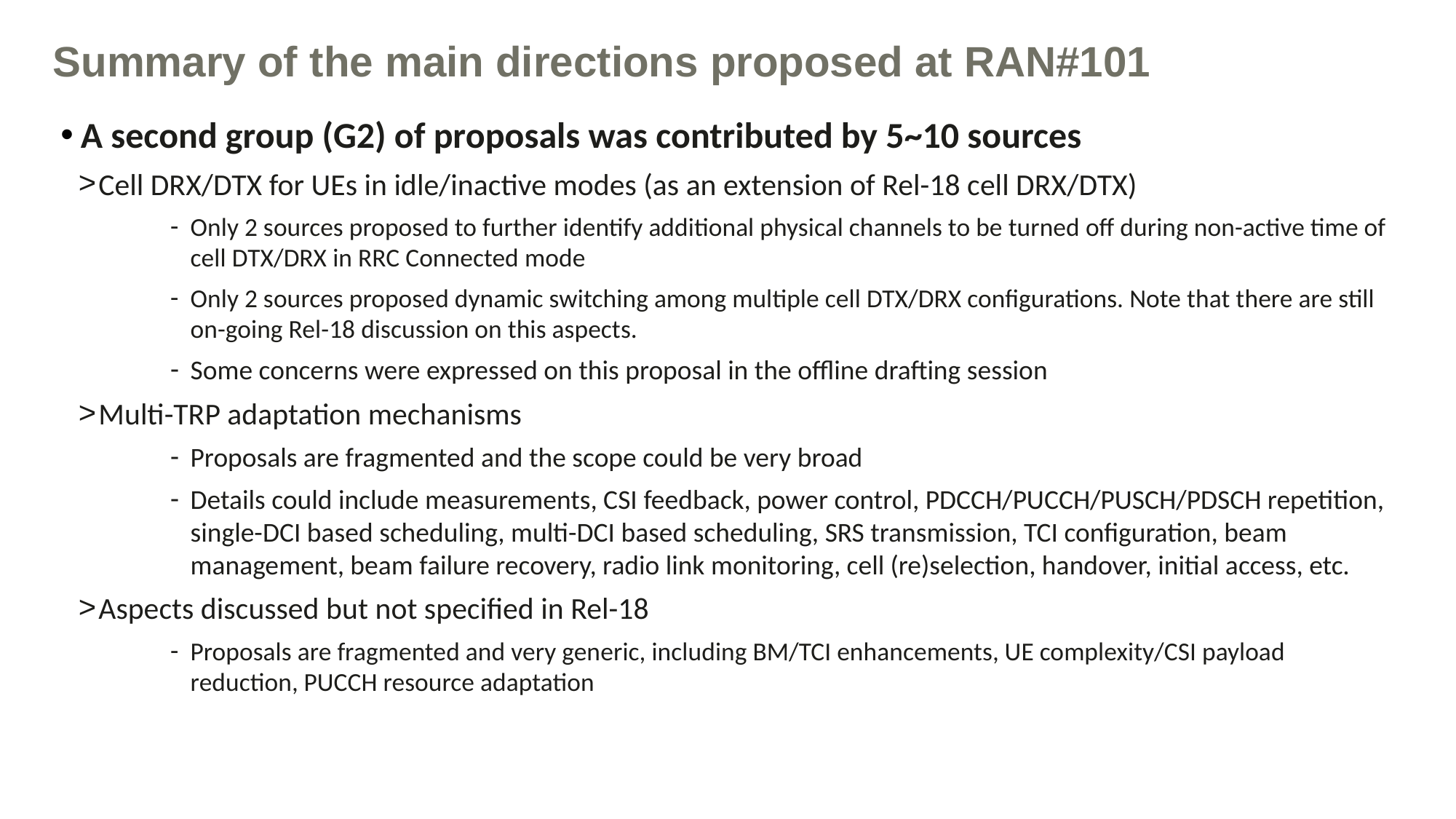

Summary of the main directions proposed at RAN#101
A second group (G2) of proposals was contributed by 5~10 sources
Cell DRX/DTX for UEs in idle/inactive modes (as an extension of Rel-18 cell DRX/DTX)
Only 2 sources proposed to further identify additional physical channels to be turned off during non-active time of cell DTX/DRX in RRC Connected mode
Only 2 sources proposed dynamic switching among multiple cell DTX/DRX configurations. Note that there are still on-going Rel-18 discussion on this aspects.
Some concerns were expressed on this proposal in the offline drafting session
Multi-TRP adaptation mechanisms
Proposals are fragmented and the scope could be very broad
Details could include measurements, CSI feedback, power control, PDCCH/PUCCH/PUSCH/PDSCH repetition, single-DCI based scheduling, multi-DCI based scheduling, SRS transmission, TCI configuration, beam management, beam failure recovery, radio link monitoring, cell (re)selection, handover, initial access, etc.
Aspects discussed but not specified in Rel-18
Proposals are fragmented and very generic, including BM/TCI enhancements, UE complexity/CSI payload reduction, PUCCH resource adaptation